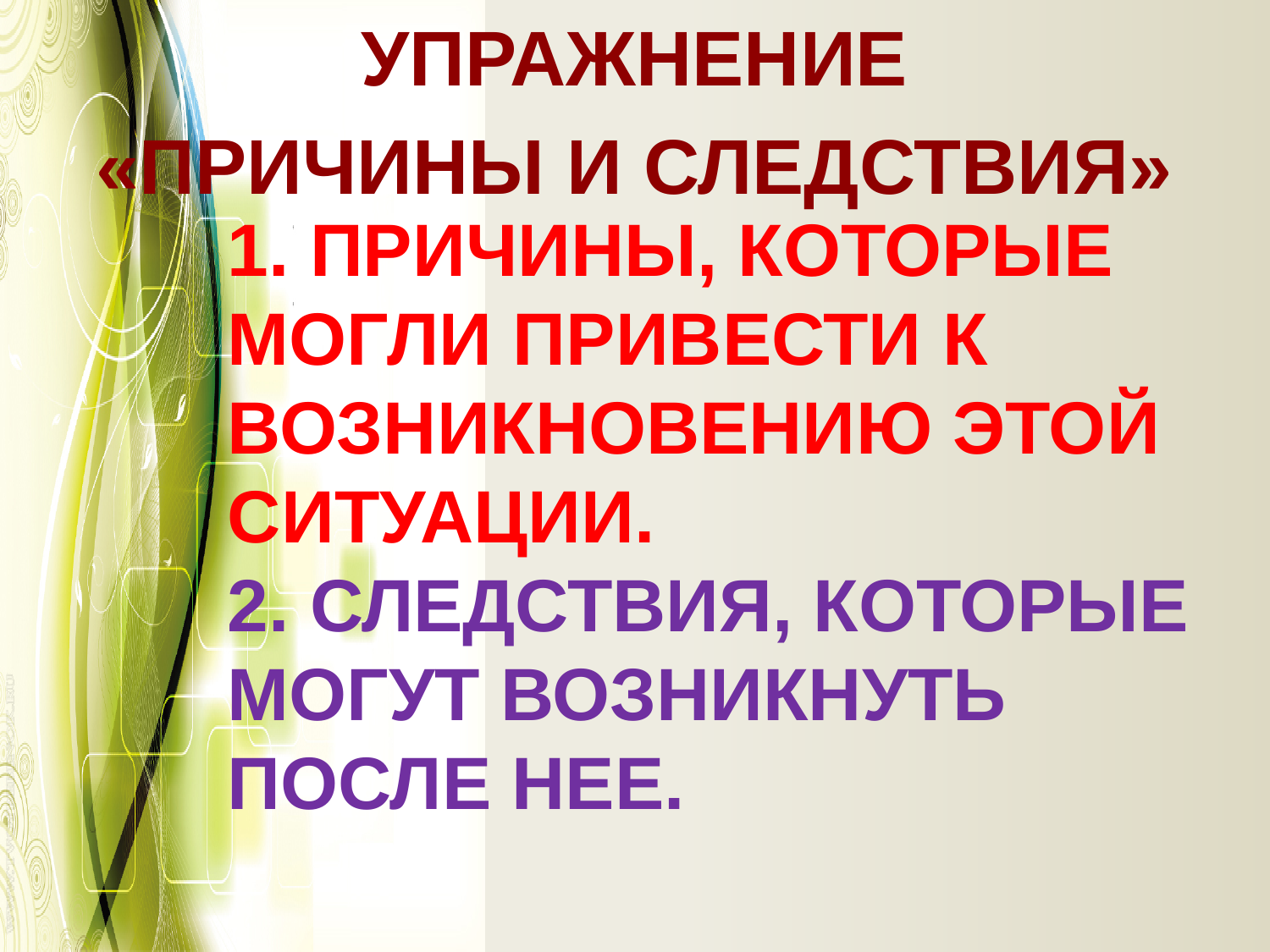

УПРАЖНЕНИЕ
«ПРИЧИНЫ И СЛЕДСТВИЯ»
# 1. Причины, которые могли привести к возникновению этой ситуации. 2. Следствия, которые могут возникнуть после нее.